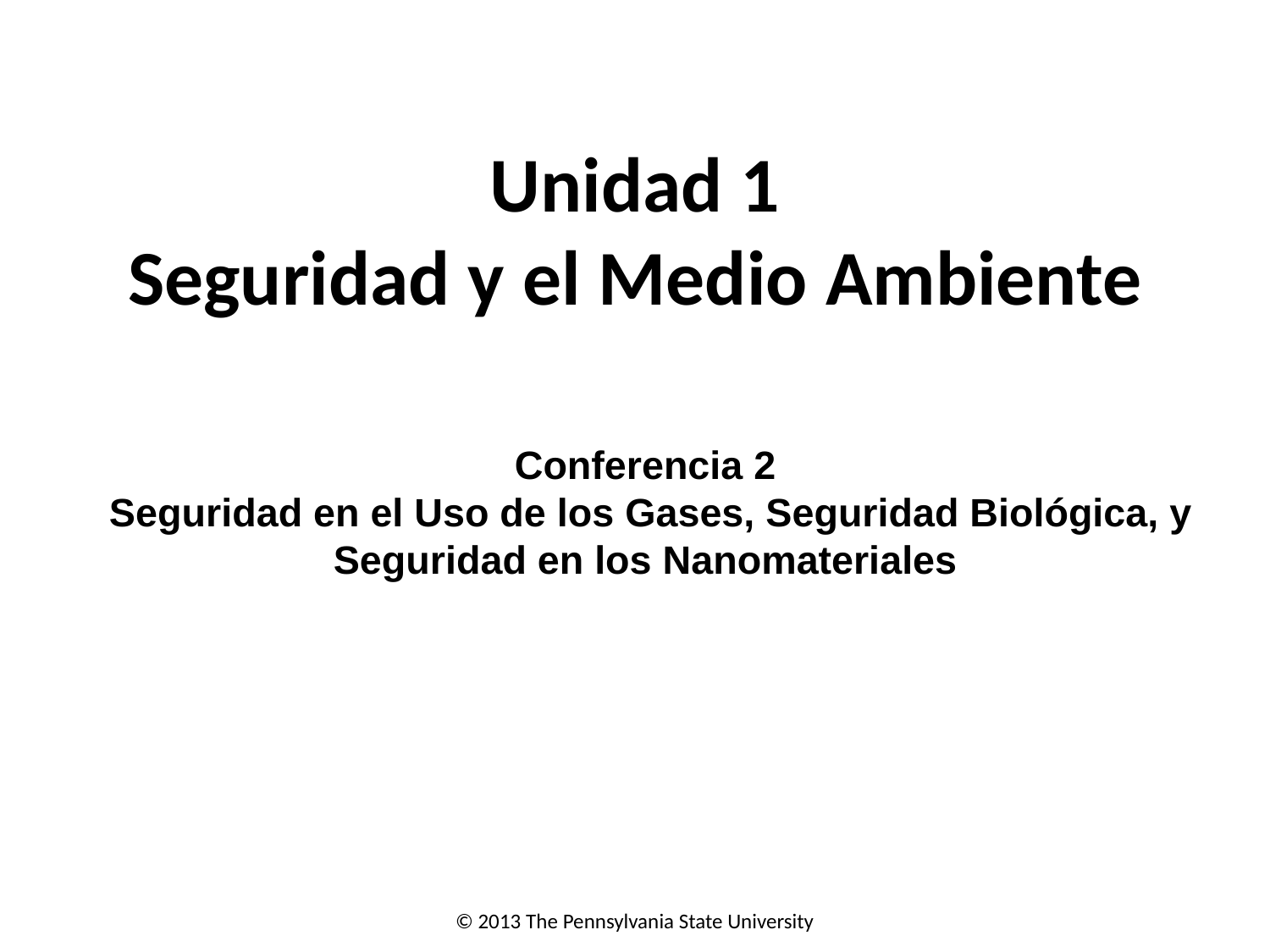

# Unidad 1 Seguridad y el Medio Ambiente
Conferencia 2
 Seguridad en el Uso de los Gases, Seguridad Biológica, y Seguridad en los Nanomateriales